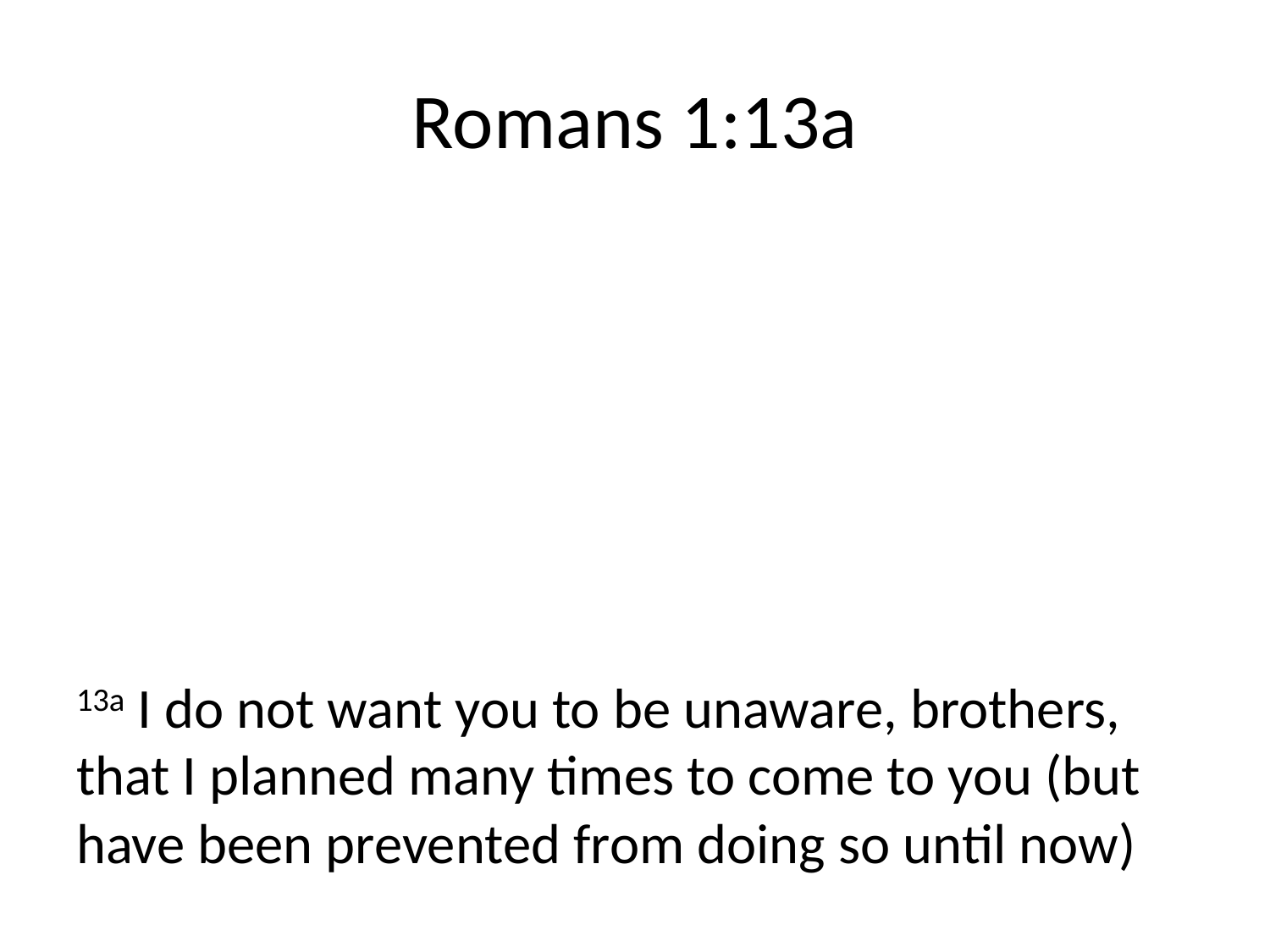

# Romans 1:13a

13a I do not want you to be unaware, brothers, that I planned many times to come to you (but have been prevented from doing so until now)